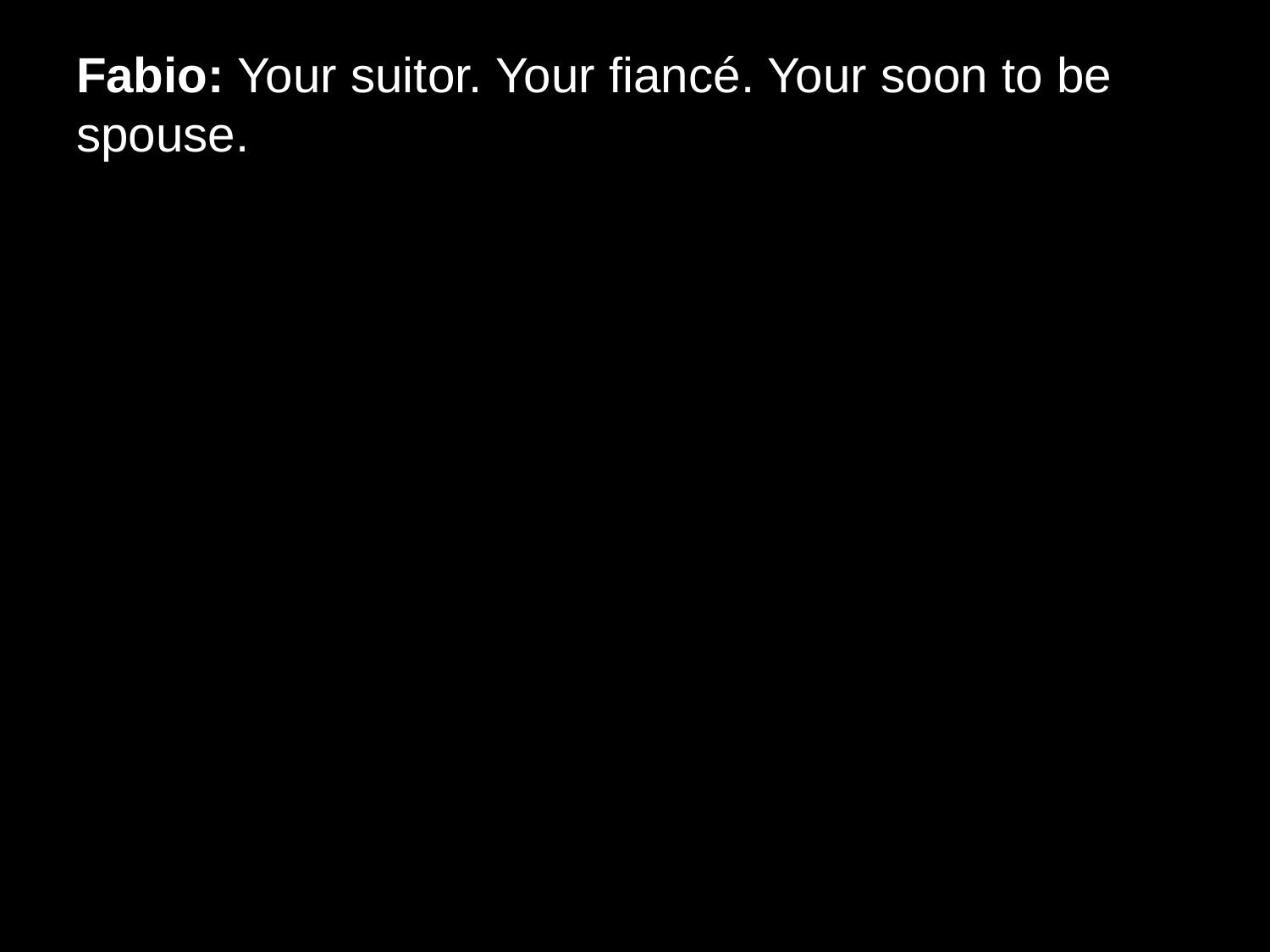

# Fabio: Your suitor. Your fiancé. Your soon to be spouse.